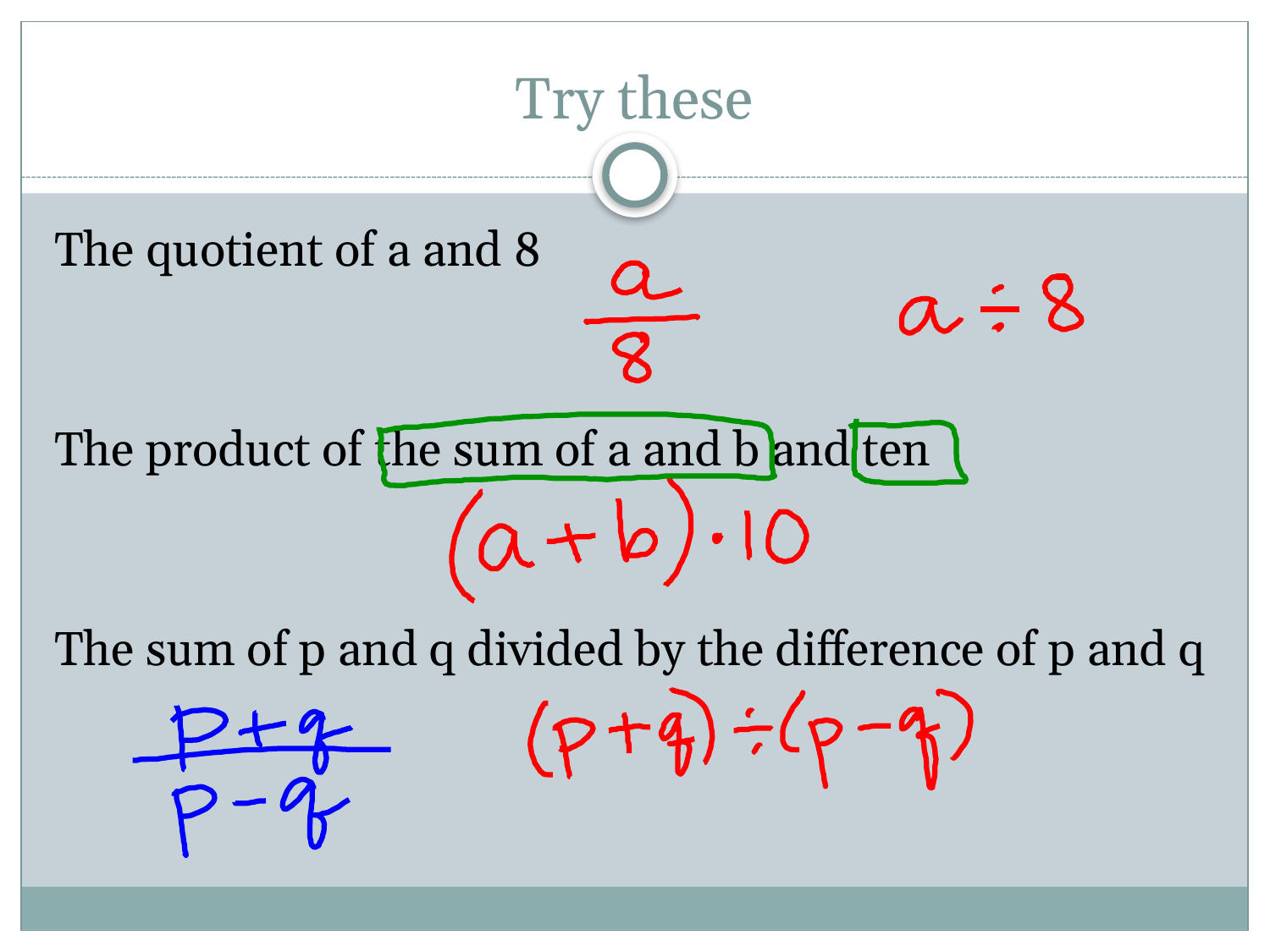

# Try these
The quotient of a and 8

The product of the sum of a and b and ten

The sum of p and q divided by the difference of p and q